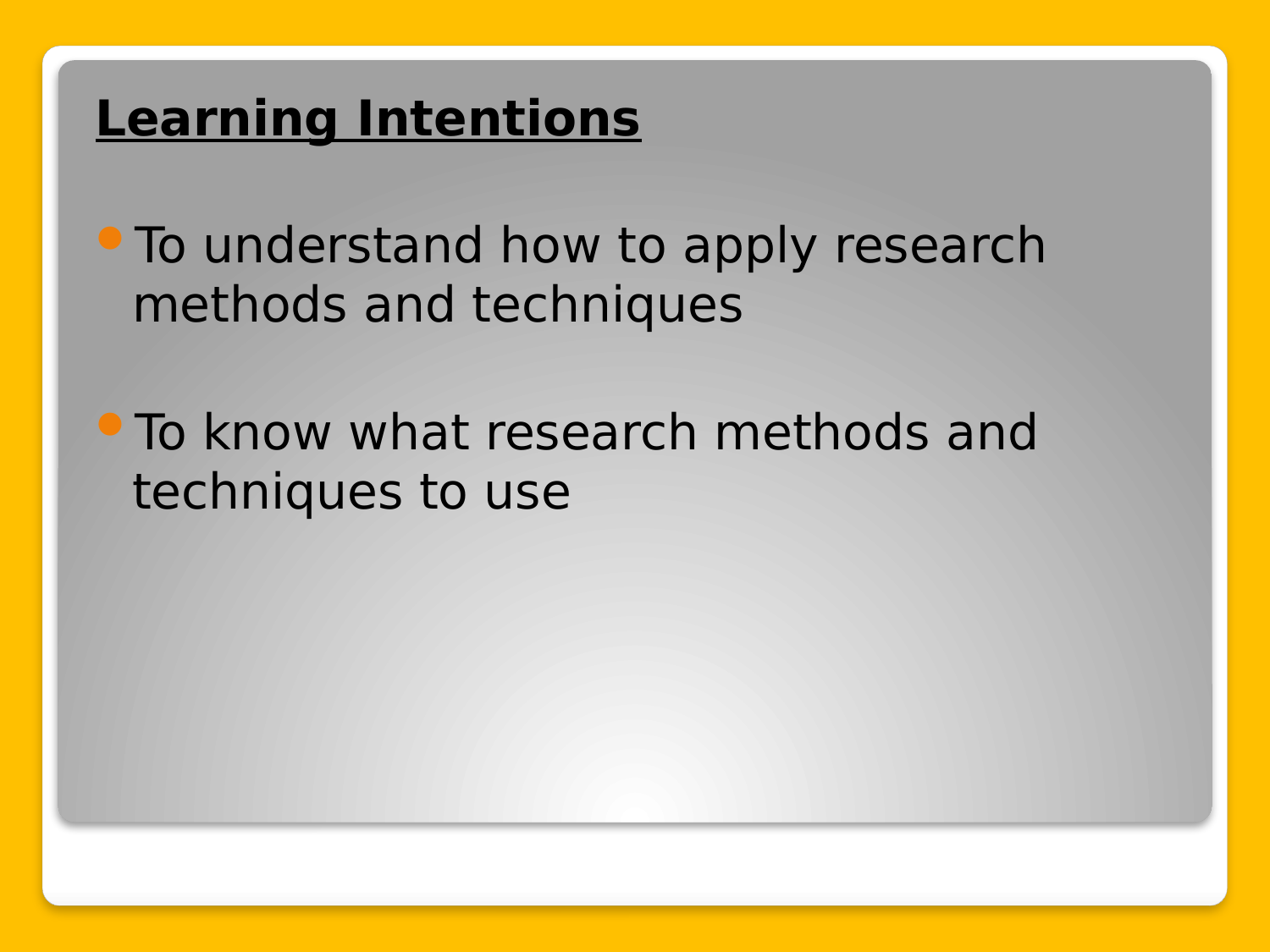

Learning Intentions

To understand how to apply research methods and techniques

To know what research methods and techniques to use